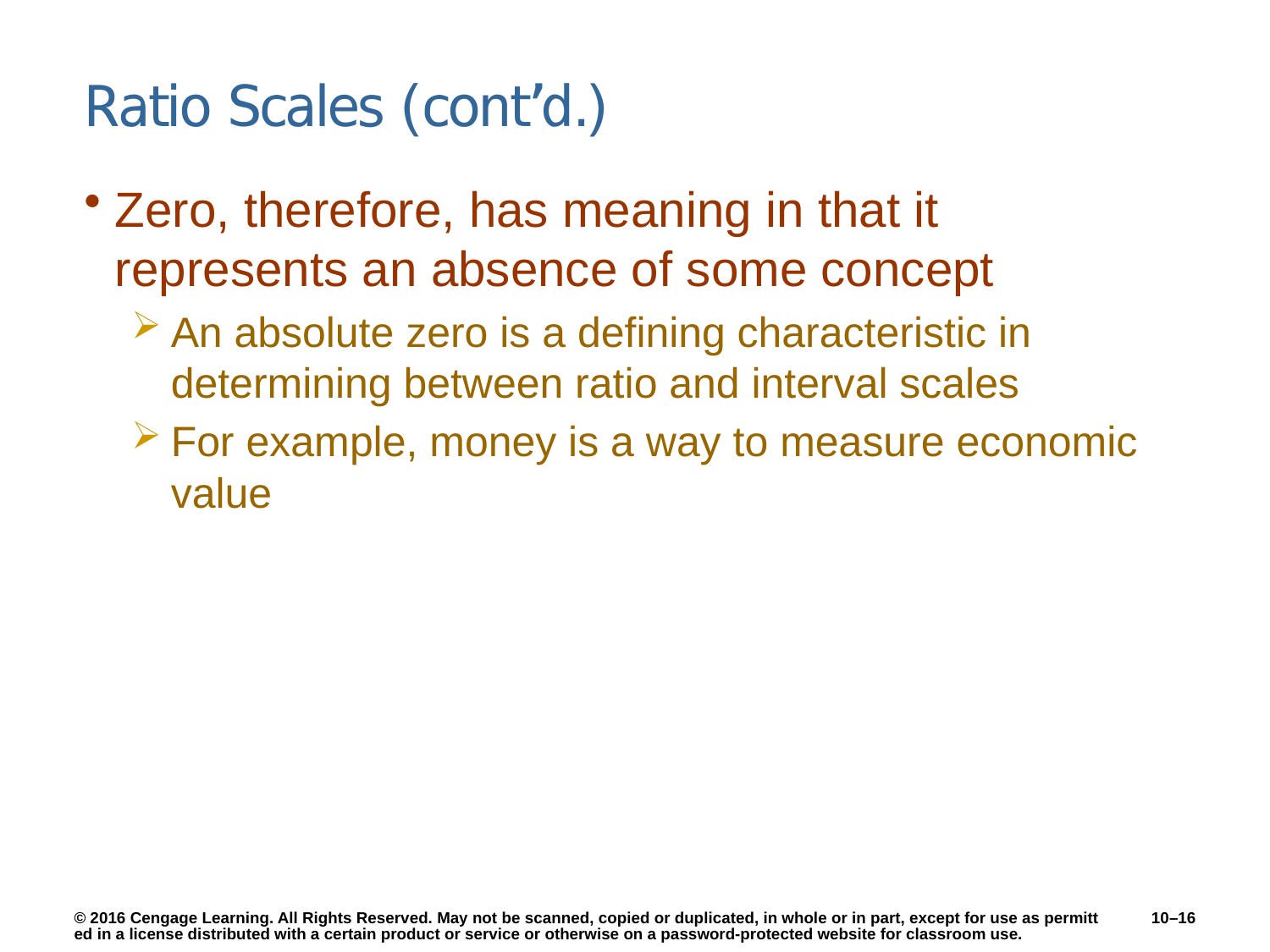

# Ratio Scales (cont’d.)
Zero, therefore, has meaning in that it represents an absence of some concept
An absolute zero is a defining characteristic in determining between ratio and interval scales
For example, money is a way to measure economic value
10–16
© 2016 Cengage Learning. All Rights Reserved. May not be scanned, copied or duplicated, in whole or in part, except for use as permitted in a license distributed with a certain product or service or otherwise on a password-protected website for classroom use.